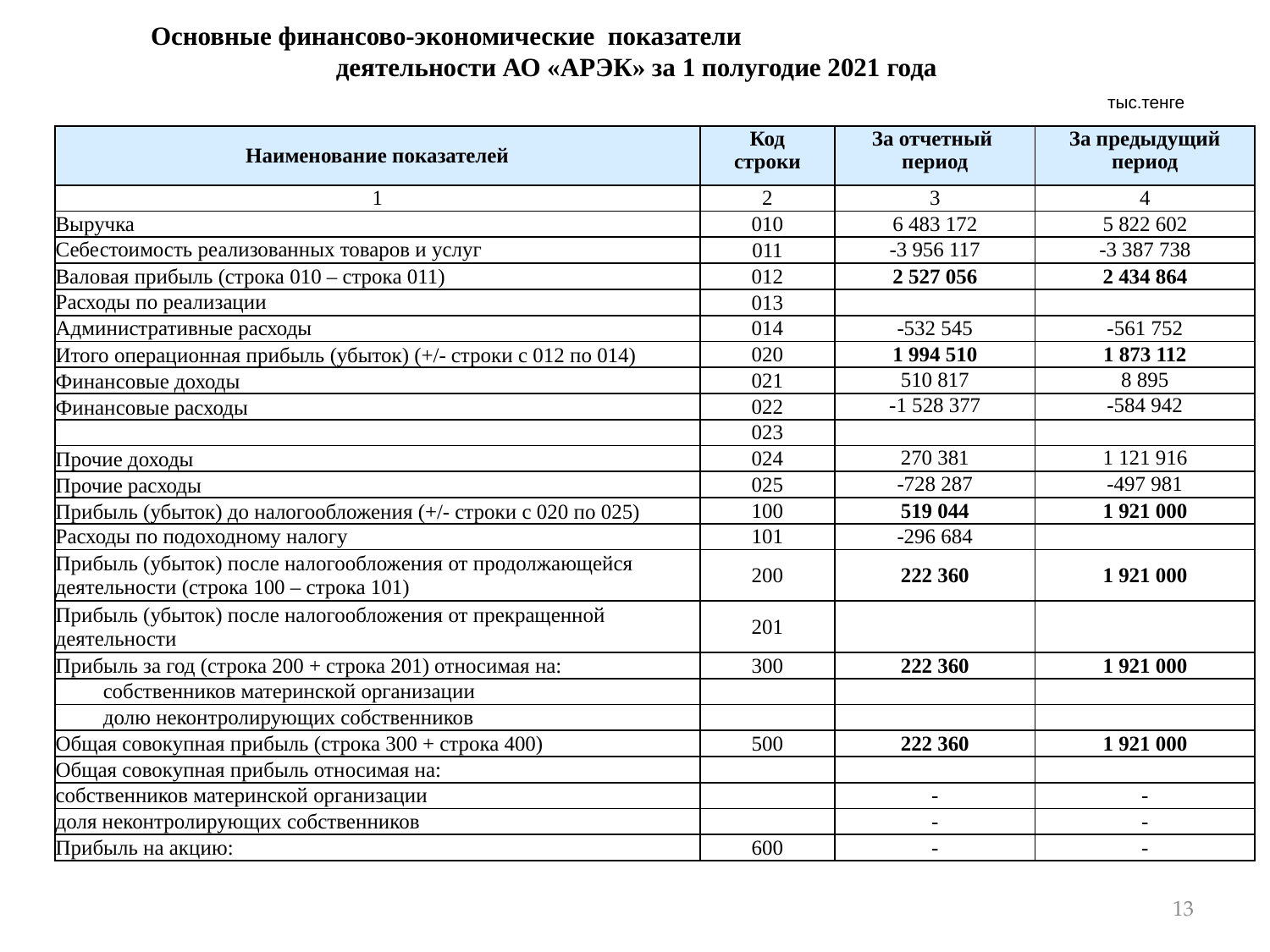

# Основные финансово-экономические  показатели                                                           деятельности АО «АРЭК» за 1 полугодие 2021 года
тыс.тенге
| Наименование показателей | Код строки | За отчетный период | За предыдущий период |
| --- | --- | --- | --- |
| 1 | 2 | 3 | 4 |
| Выручка | 010 | 6 483 172 | 5 822 602 |
| Себестоимость реализованных товаров и услуг | 011 | -3 956 117 | -3 387 738 |
| Валовая прибыль (строка 010 – строка 011) | 012 | 2 527 056 | 2 434 864 |
| Расходы по реализации | 013 |  |  |
| Административные расходы | 014 | -532 545 | -561 752 |
| Итого операционная прибыль (убыток) (+/- строки с 012 по 014) | 020 | 1 994 510 | 1 873 112 |
| Финансовые доходы | 021 | 510 817 | 8 895 |
| Финансовые расходы | 022 | -1 528 377 | -584 942 |
|  | 023 |  |  |
| Прочие доходы | 024 | 270 381 | 1 121 916 |
| Прочие расходы | 025 | -728 287 | -497 981 |
| Прибыль (убыток) до налогообложения (+/- строки с 020 по 025) | 100 | 519 044 | 1 921 000 |
| Расходы по подоходному налогу | 101 | -296 684 |  |
| Прибыль (убыток) после налогообложения от продолжающейся деятельности (строка 100 – строка 101) | 200 | 222 360 | 1 921 000 |
| Прибыль (убыток) после налогообложения от прекращенной деятельности | 201 |  |  |
| Прибыль за год (строка 200 + строка 201) относимая на: | 300 | 222 360 | 1 921 000 |
| собственников материнской организации |  |  |  |
| долю неконтролирующих собственников |  |  |  |
| Общая совокупная прибыль (строка 300 + строка 400) | 500 | 222 360 | 1 921 000 |
| Общая совокупная прибыль относимая на: |  |  |  |
| собственников материнской организации |  | - | - |
| доля неконтролирующих собственников |  | - | - |
| Прибыль на акцию: | 600 | - | - |
13